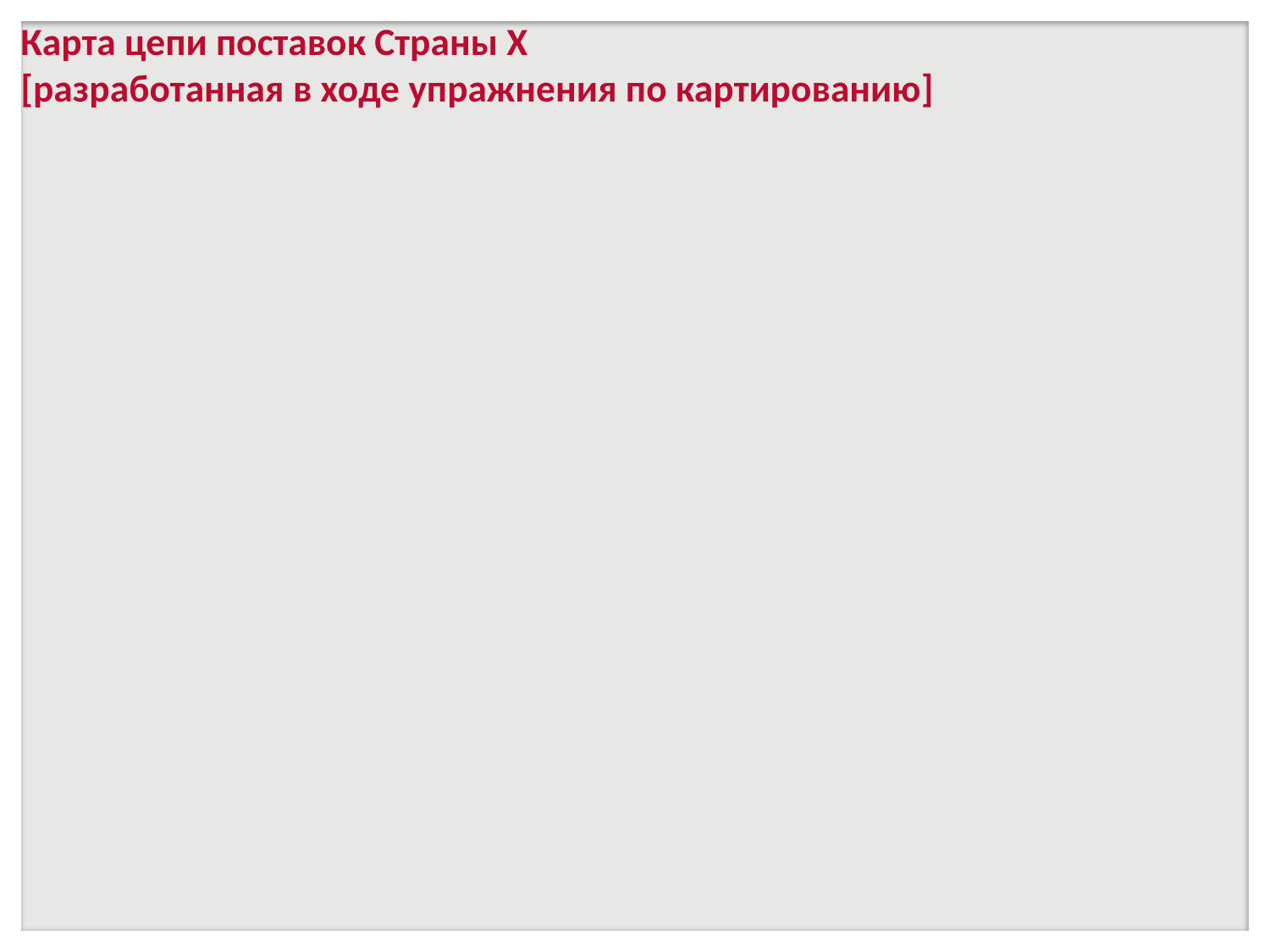

# Карта цепи поставок Страны Х [разработанная в ходе упражнения по картированию]